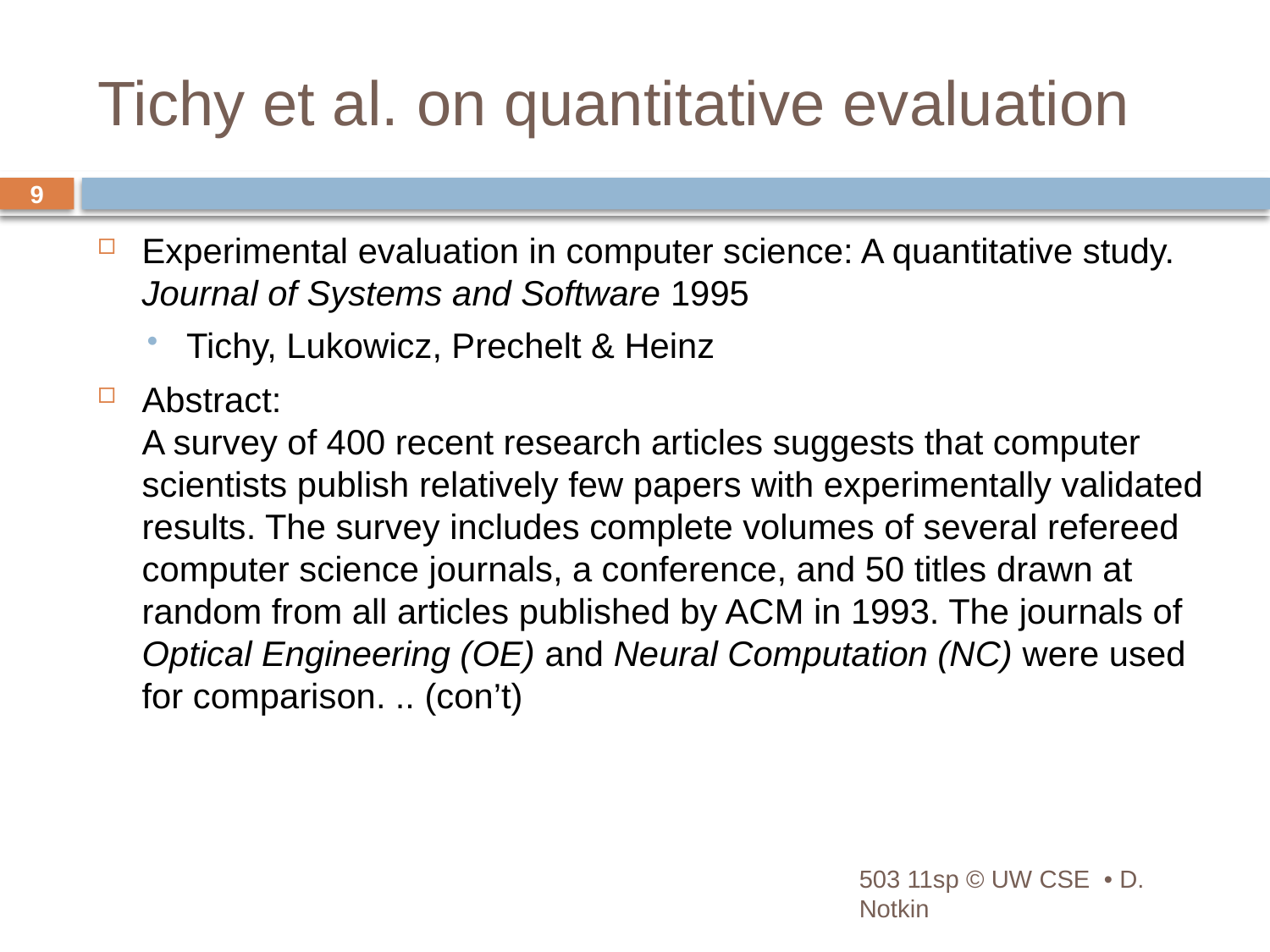

# Tichy et al. on quantitative evaluation
9
Experimental evaluation in computer science: A quantitative study. Journal of Systems and Software 1995
Tichy, Lukowicz, Prechelt & Heinz
Abstract:
A survey of 400 recent research articles suggests that computer scientists publish relatively few papers with experimentally validated results. The survey includes complete volumes of several refereed computer science journals, a conference, and 50 titles drawn at random from all articles published by ACM in 1993. The journals of Optical Engineering (OE) and Neural Computation (NC) were used for comparison. .. (con’t)
503 11sp © UW CSE  • D. Notkin